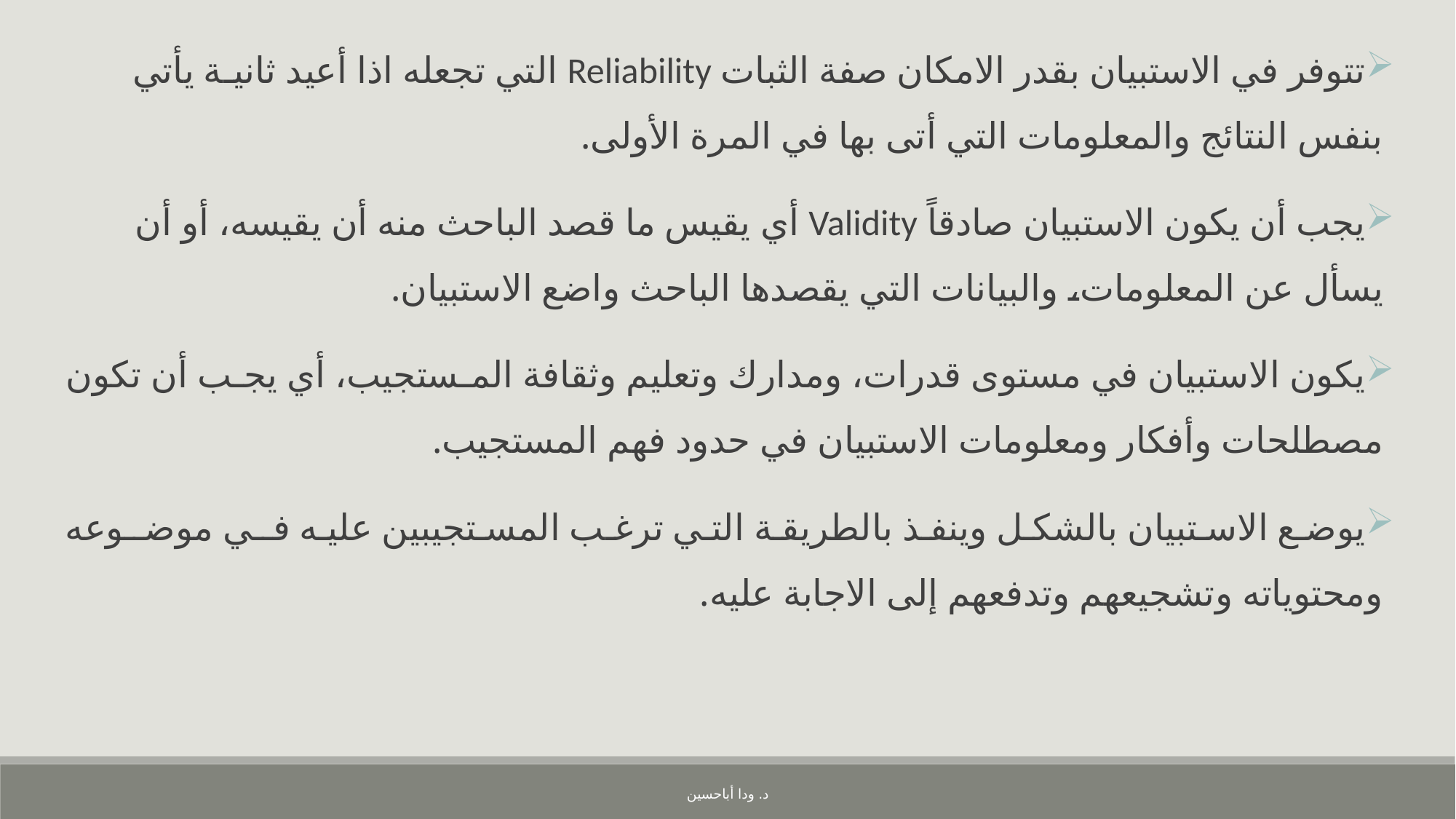

تتوفر في الاستبيان بقدر الامكان صفة الثبات Reliability التي تجعله اذا أعيد ثانيـة يأتي بنفس النتائج والمعلومات التي أتى بها في المرة الأولى.
يجب أن يكون الاستبيان صادقاً Validity أي يقيس ما قصد الباحث منه أن يقيسه، أو أن يسأل عن المعلومات، والبيانات التي يقصدها الباحث واضع الاستبيان.
يكون الاستبيان في مستوى قدرات، ومدارك وتعليم وثقافة المـستجيب، أي يجـب أن تكون مصطلحات وأفكار ومعلومات الاستبيان في حدود فهم المستجيب.
يوضع الاستبيان بالشكل وينفذ بالطريقة التي ترغب المستجيبين عليه فـي موضـوعه ومحتوياته وتشجيعهم وتدفعهم إلى الاجابة عليه.

د. ودا أباحسين